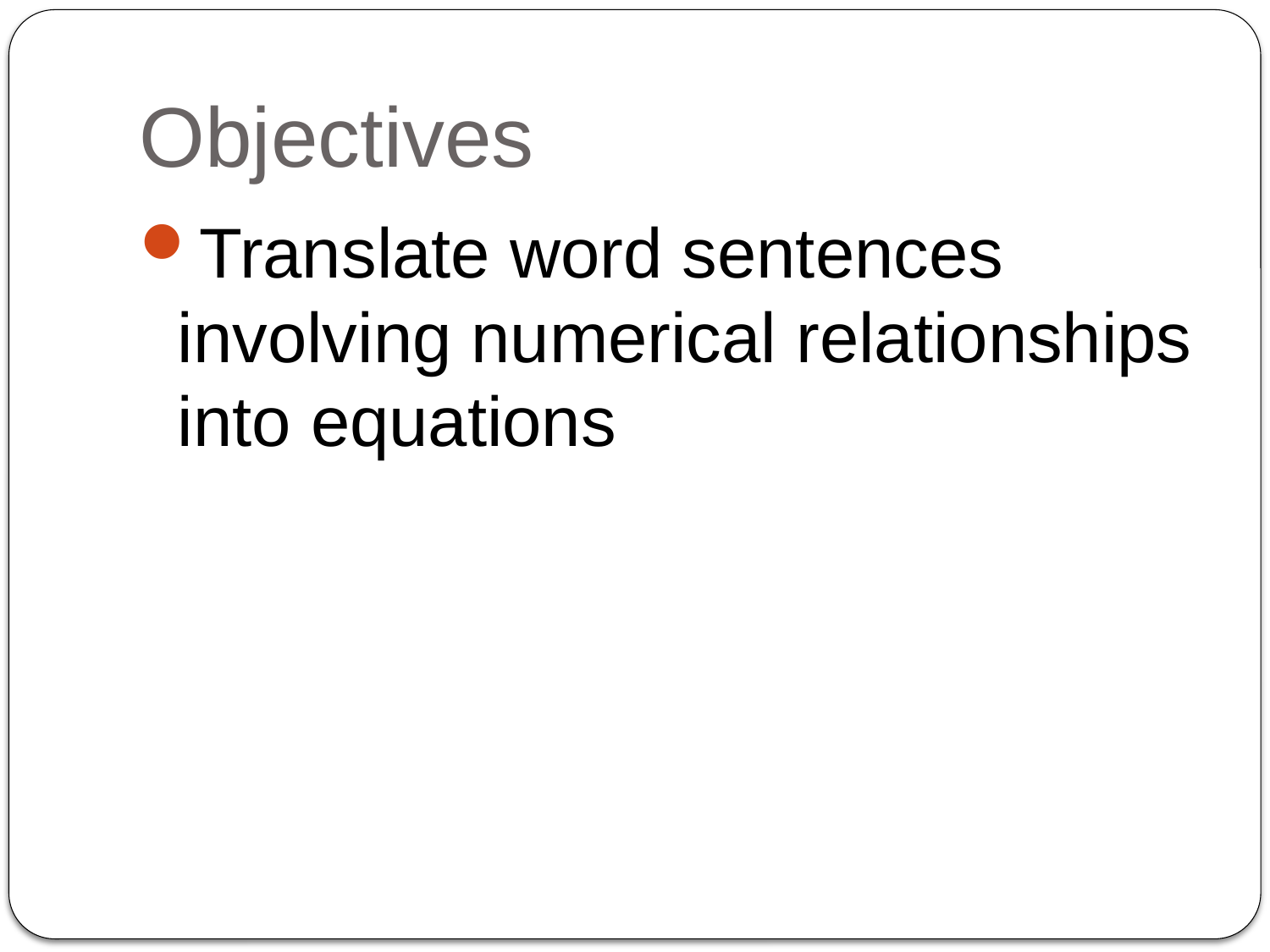

# Objectives
Translate word sentences involving numerical relationships into equations